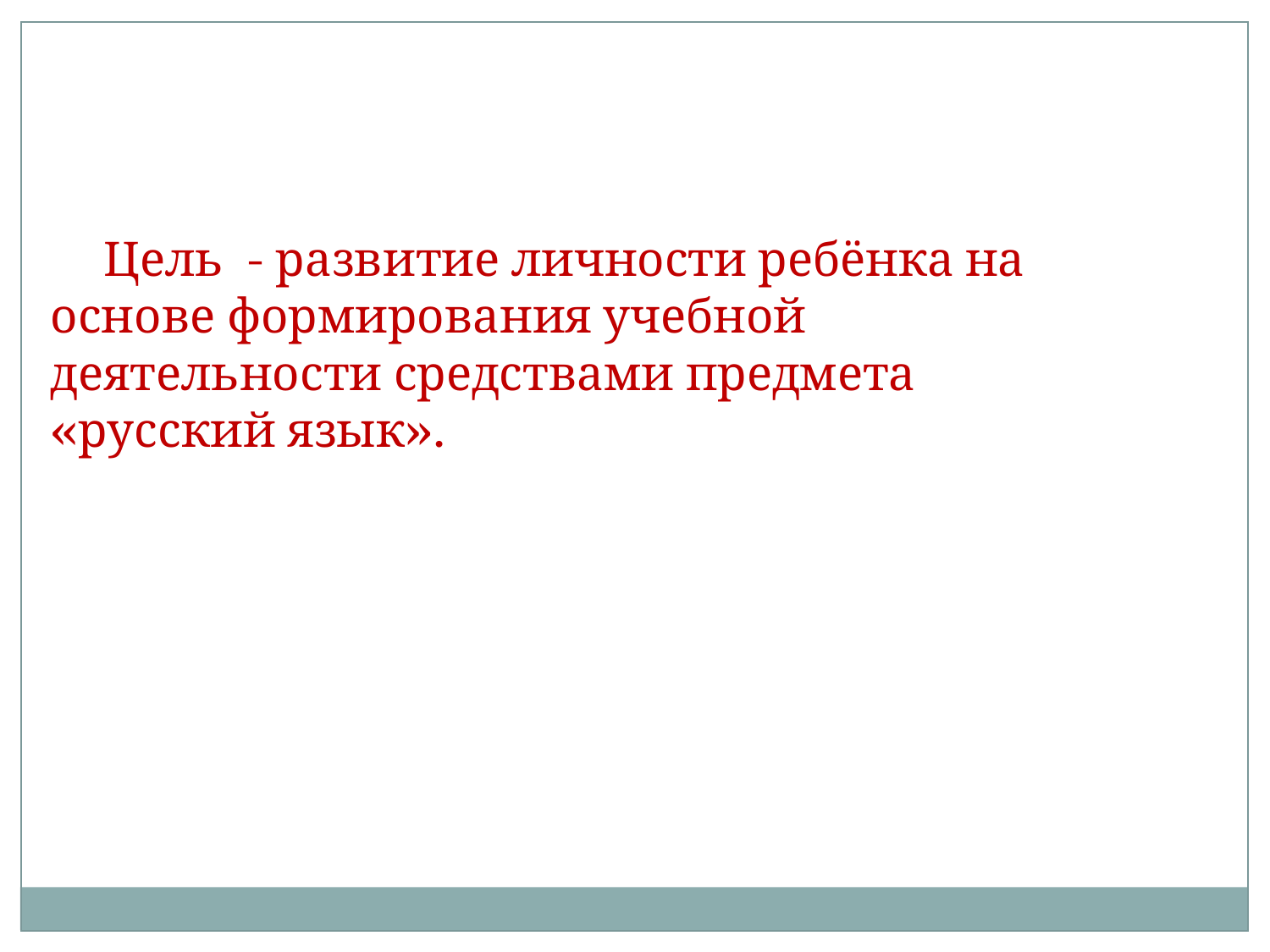

Цель  - развитие личности ребёнка на основе формирования учебной деятельности средствами предмета «русский язык».